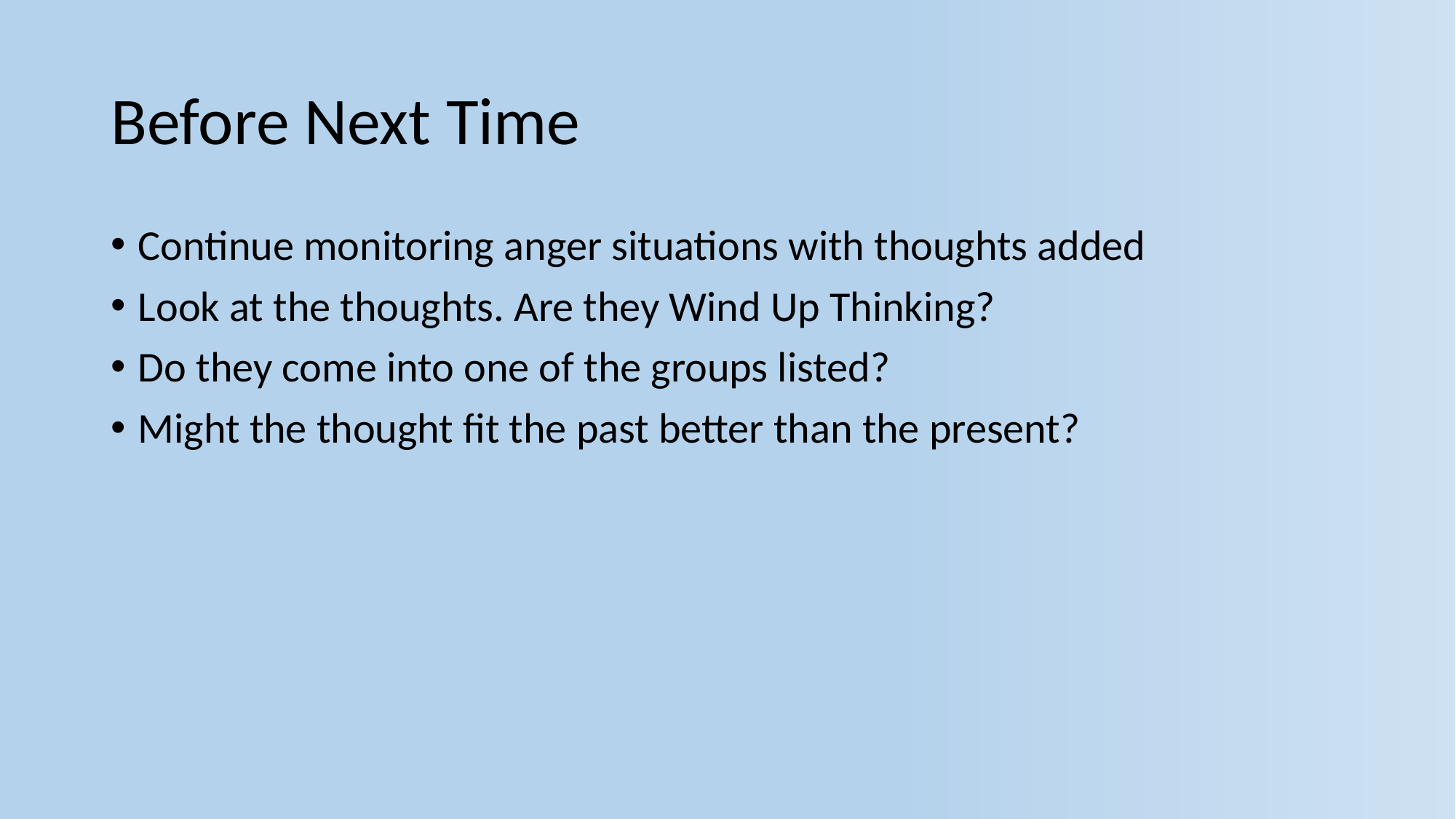

# Before Next Time
Continue monitoring anger situations with thoughts added
Look at the thoughts. Are they Wind Up Thinking?
Do they come into one of the groups listed?
Might the thought fit the past better than the present?